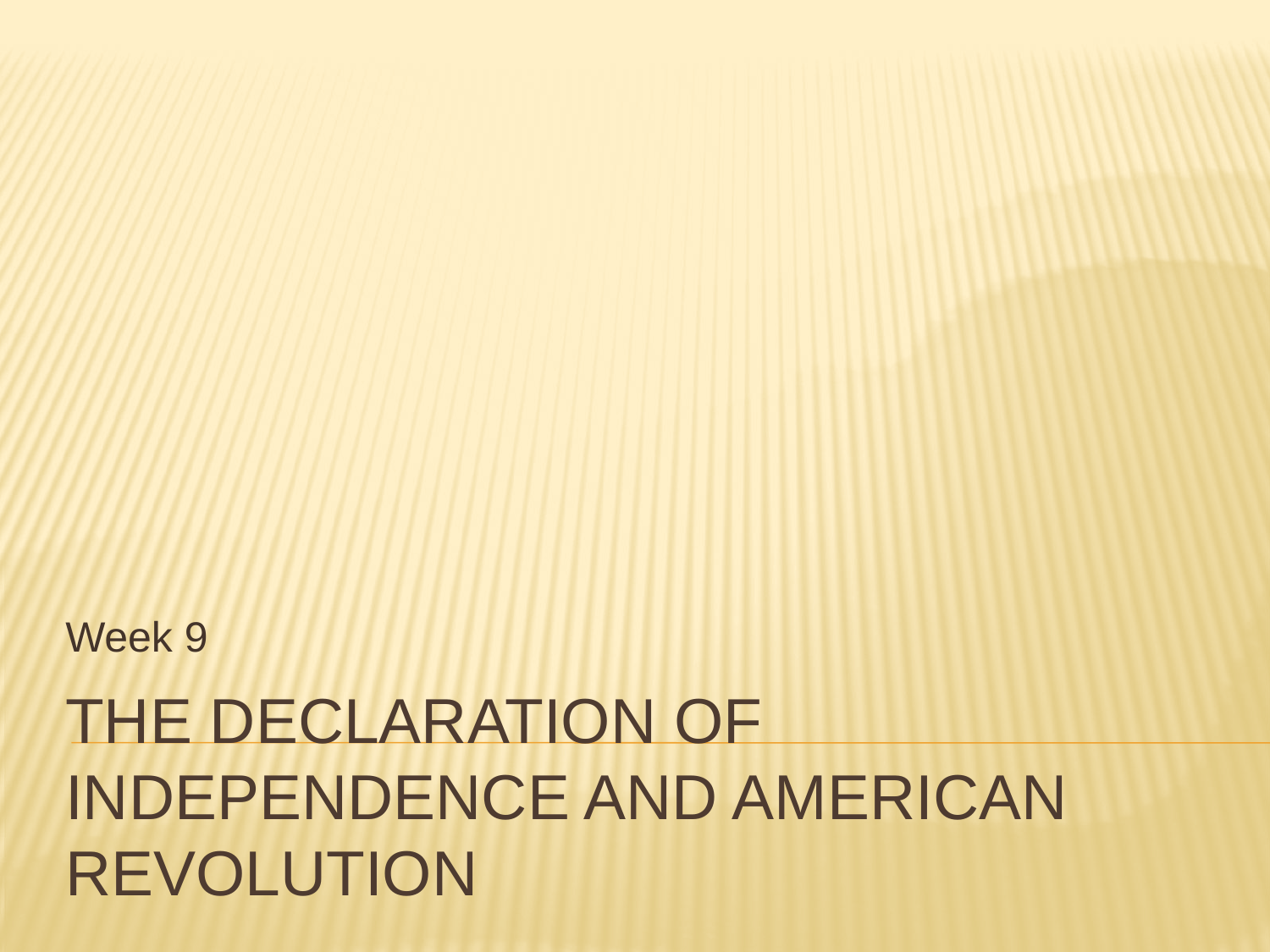

Week 9
# The Declaration of Independence and American Revolution